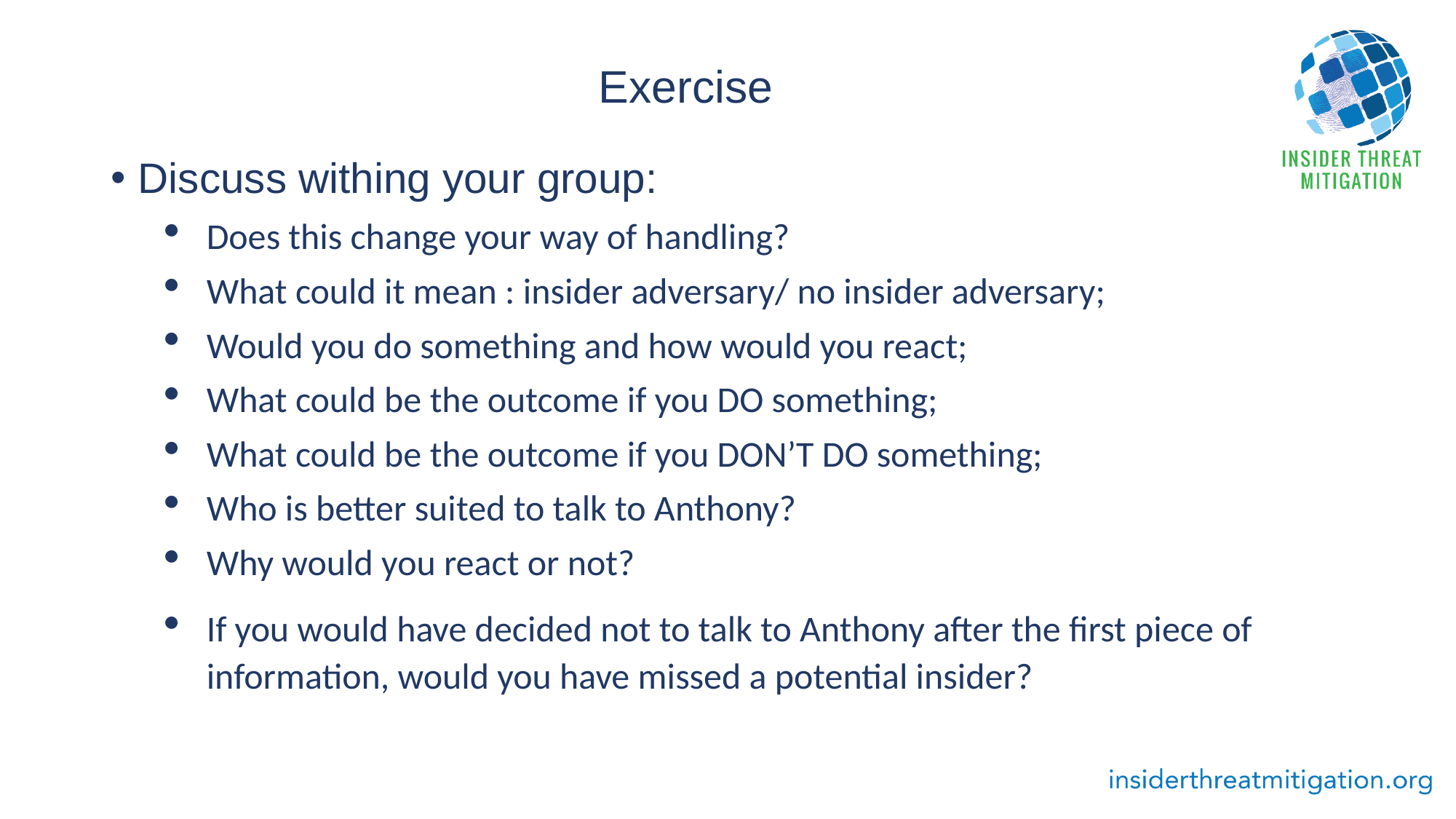

# Exercise
Discuss withing your group:
Does this change your way of handling?
What could it mean : insider adversary/ no insider adversary;
Would you do something and how would you react;
What could be the outcome if you DO something;
What could be the outcome if you DON’T DO something;
Who is better suited to talk to Anthony?
Why would you react or not?
If you would have decided not to talk to Anthony after the first piece of information, would you have missed a potential insider?